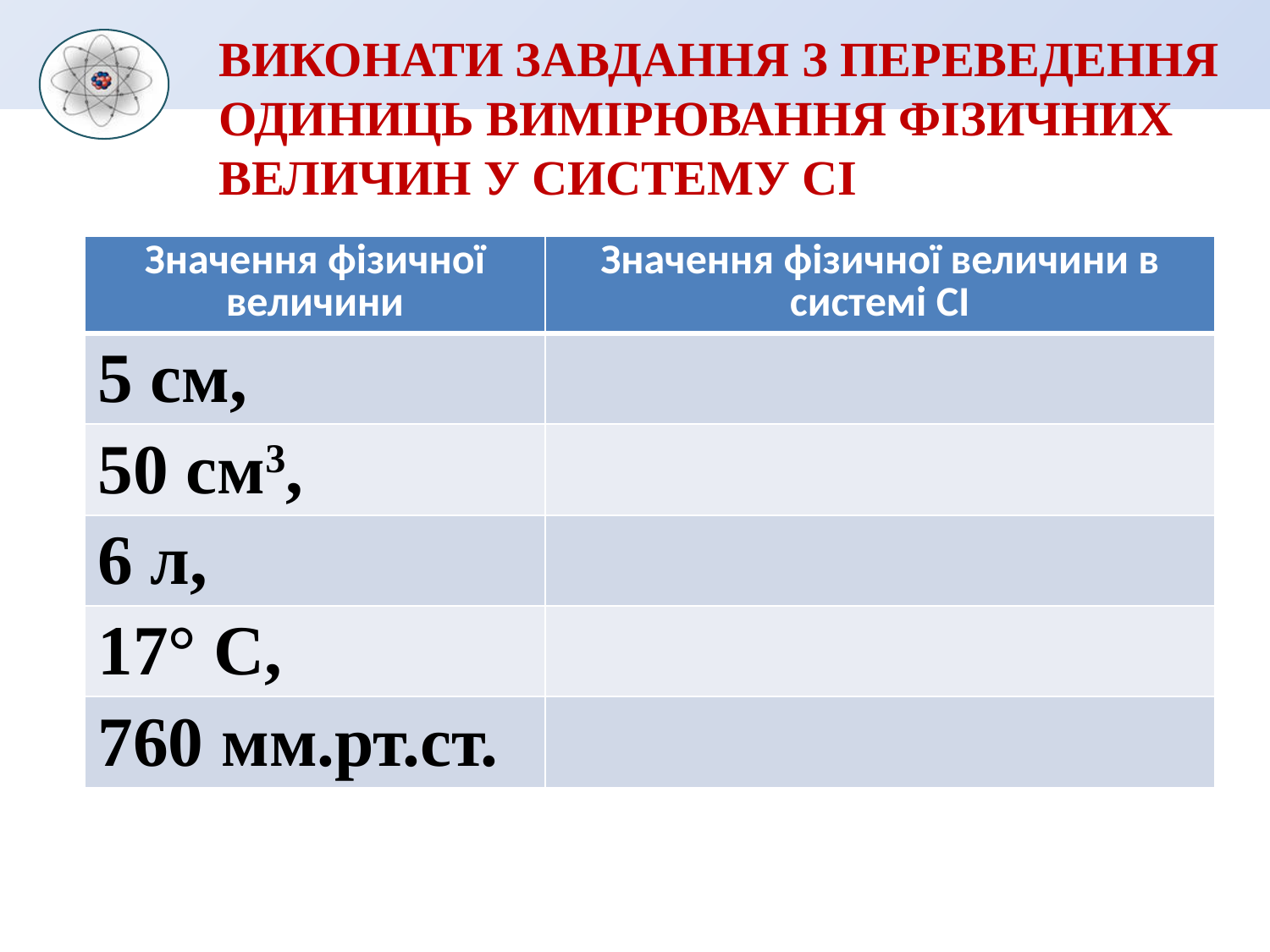

# Виконати завдання з переведення одиниць вимірювання фізичних величин у систему СІ

| Значення фізичної величини | Значення фізичної величини в системі СІ |
| --- | --- |
| 5 см, |  |
| 50 см3, |  |
| 6 л, |  |
| 17° С, |  |
| 760 мм.рт.ст. |  |